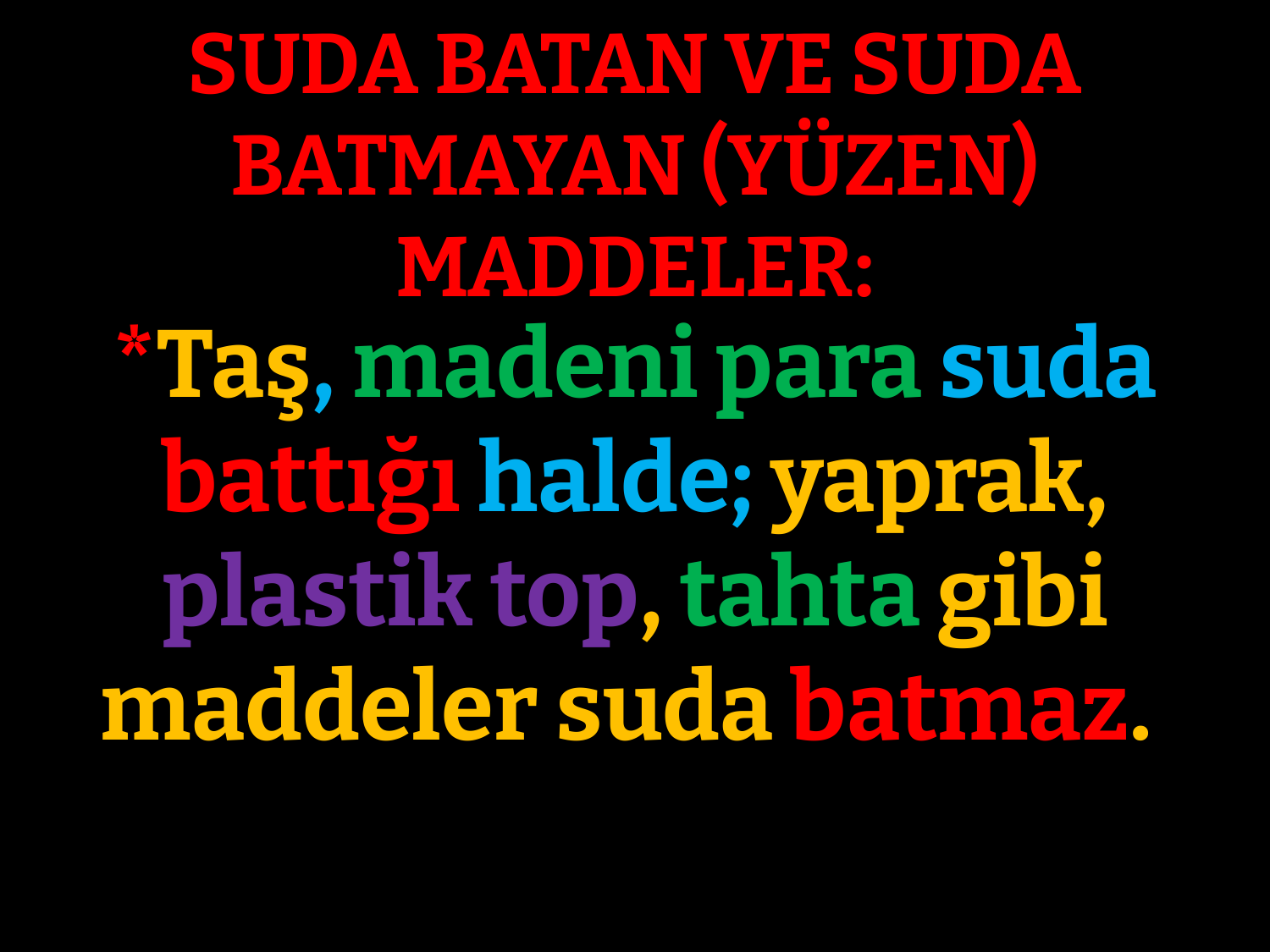

SUDA BATAN VE SUDA BATMAYAN (YÜZEN) MADDELER:
#
*Taş, madeni para suda battığı halde; yaprak, plastik top, tahta gibi maddeler suda batmaz.